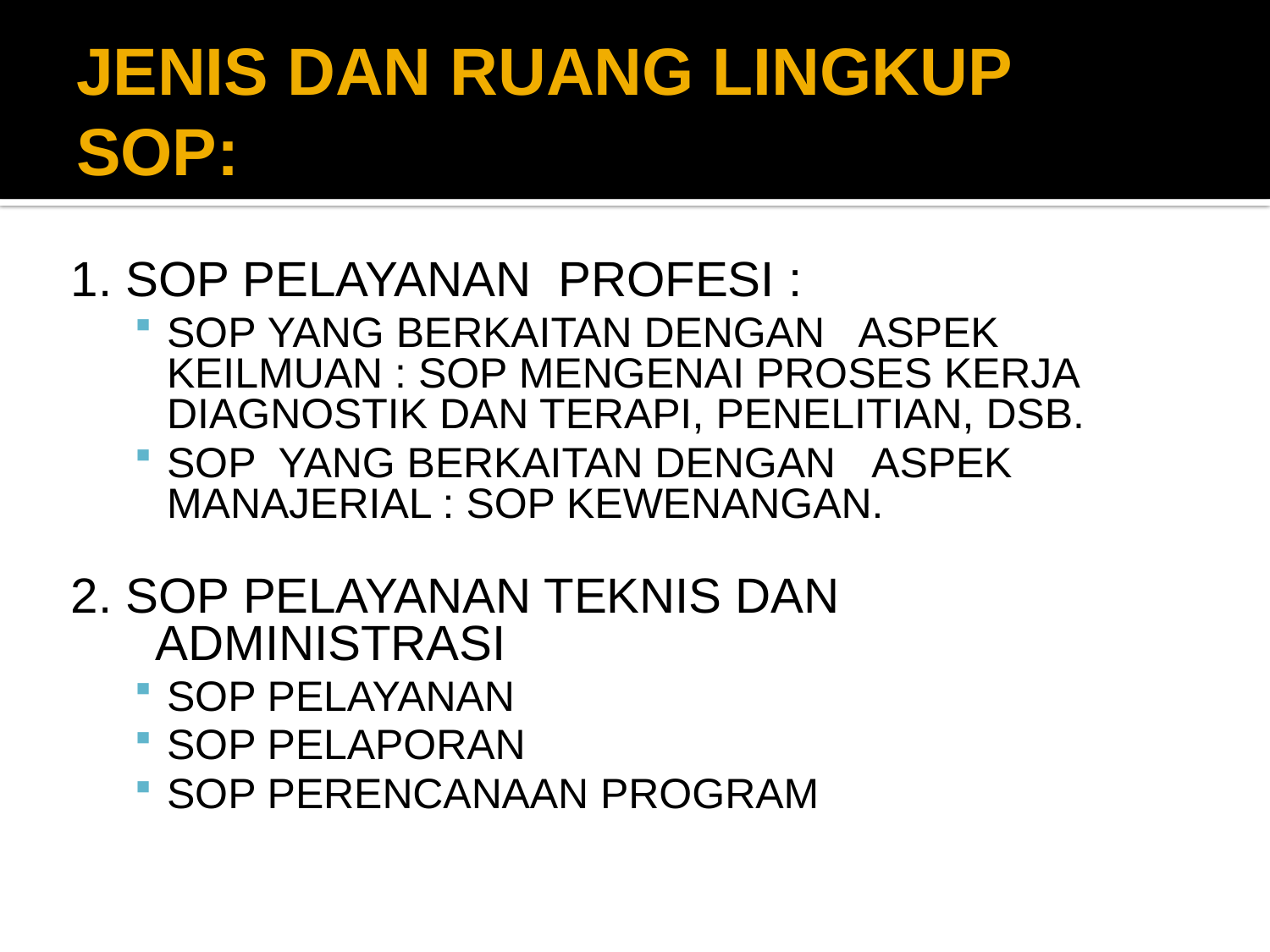

# JENIS DAN RUANG LINGKUP SOP:
1. SOP PELAYANAN  PROFESI :
SOP YANG BERKAITAN DENGAN   ASPEK KEILMUAN : SOP MENGENAI PROSES KERJA  DIAGNOSTIK DAN TERAPI, PENELITIAN, DSB.
SOP  YANG BERKAITAN DENGAN   ASPEK MANAJERIAL : SOP KEWENANGAN.

2. SOP PELAYANAN TEKNIS DAN ADMINISTRASI
SOP PELAYANAN
SOP PELAPORAN
SOP PERENCANAAN PROGRAM